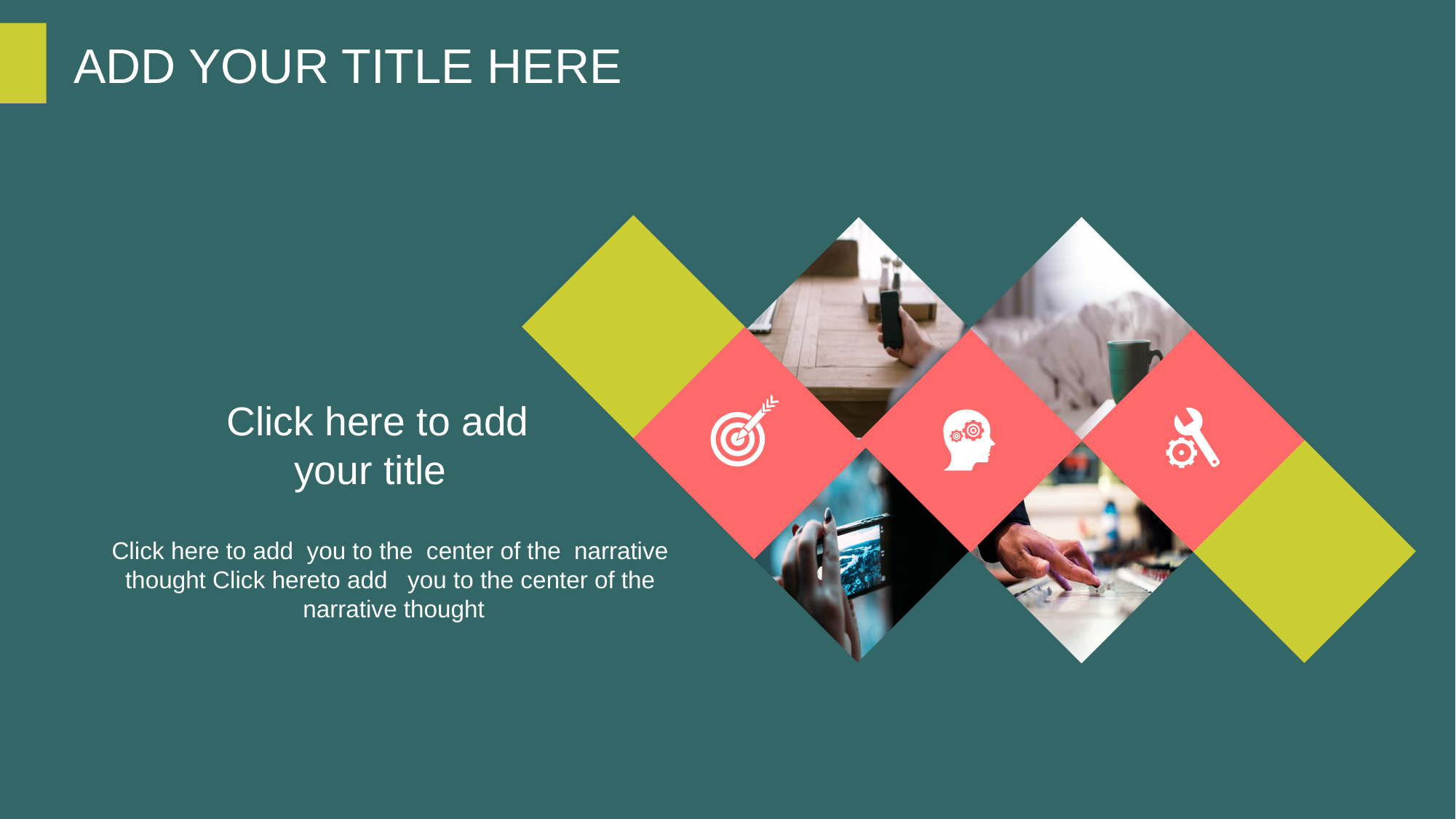

ADD YOUR TITLE HERE

Click here to add
      your title

Click here to add  you to the  center of the  narrative
thought Click hereto add   you to the center of the
narrative thought